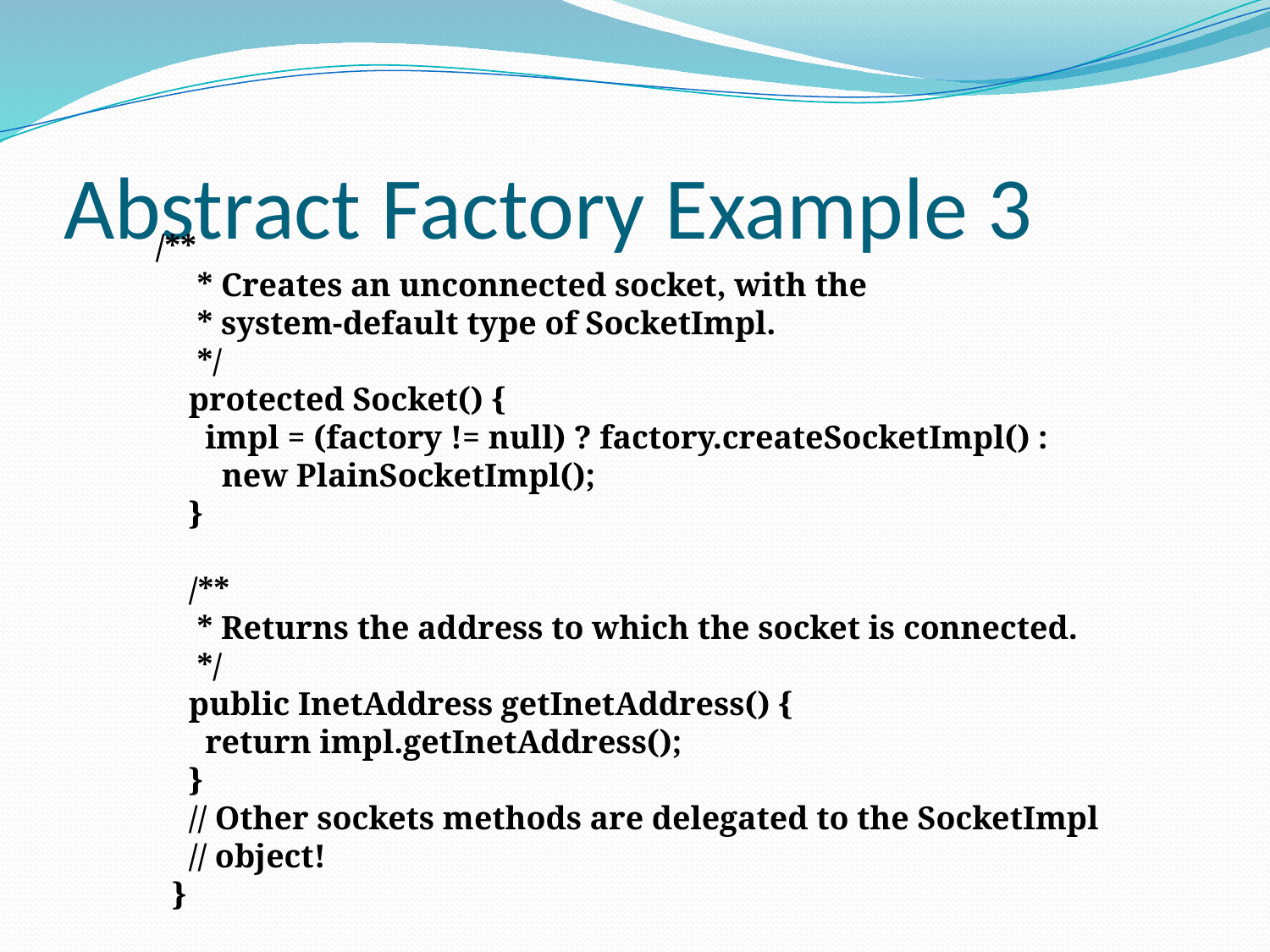

# Abstract Factory Example 3
 /**
      * Creates an unconnected socket, with the
      * system-default type of SocketImpl.
      */
     protected Socket() {
       impl = (factory != null) ? factory.createSocketImpl() :
         new PlainSocketImpl();
     }

     /**
      * Returns the address to which the socket is connected.
      */
     public InetAddress getInetAddress() {
       return impl.getInetAddress();
     }
     // Other sockets methods are delegated to the SocketImpl
     // object!
   }